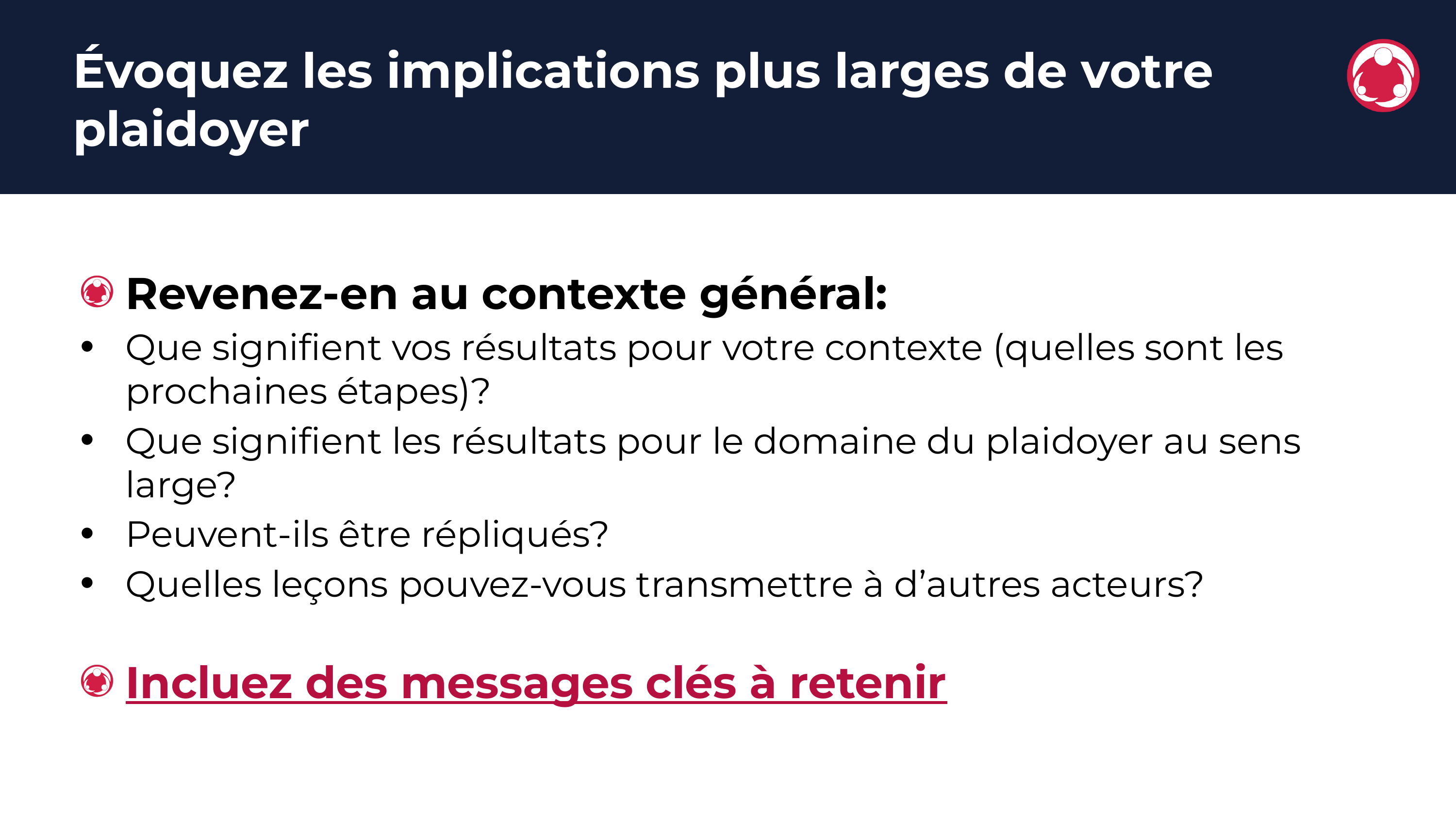

Évoquez les implications plus larges de votre plaidoyer
Revenez-en au contexte général:
Que signifient vos résultats pour votre contexte (quelles sont les prochaines étapes)?
Que signifient les résultats pour le domaine du plaidoyer au sens large?
Peuvent-ils être répliqués?
Quelles leçons pouvez-vous transmettre à d’autres acteurs?
Incluez des messages clés à retenir